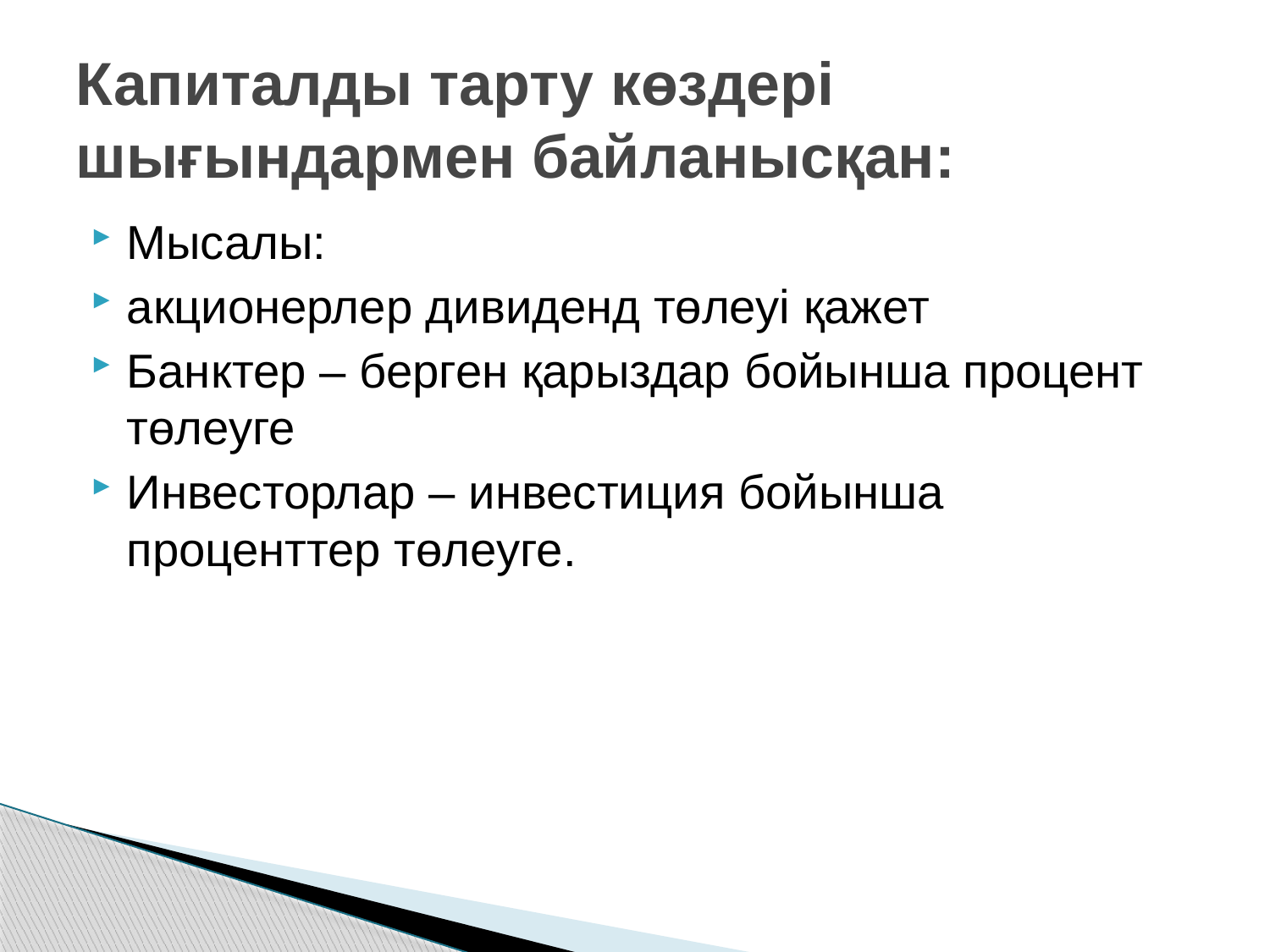

# Капиталды тарту көздері шығындармен байланысқан:
Мысалы:
акционерлер дивиденд төлеуі қажет
Банктер – берген қарыздар бойынша процент төлеуге
Инвесторлар – инвестиция бойынша проценттер төлеуге.